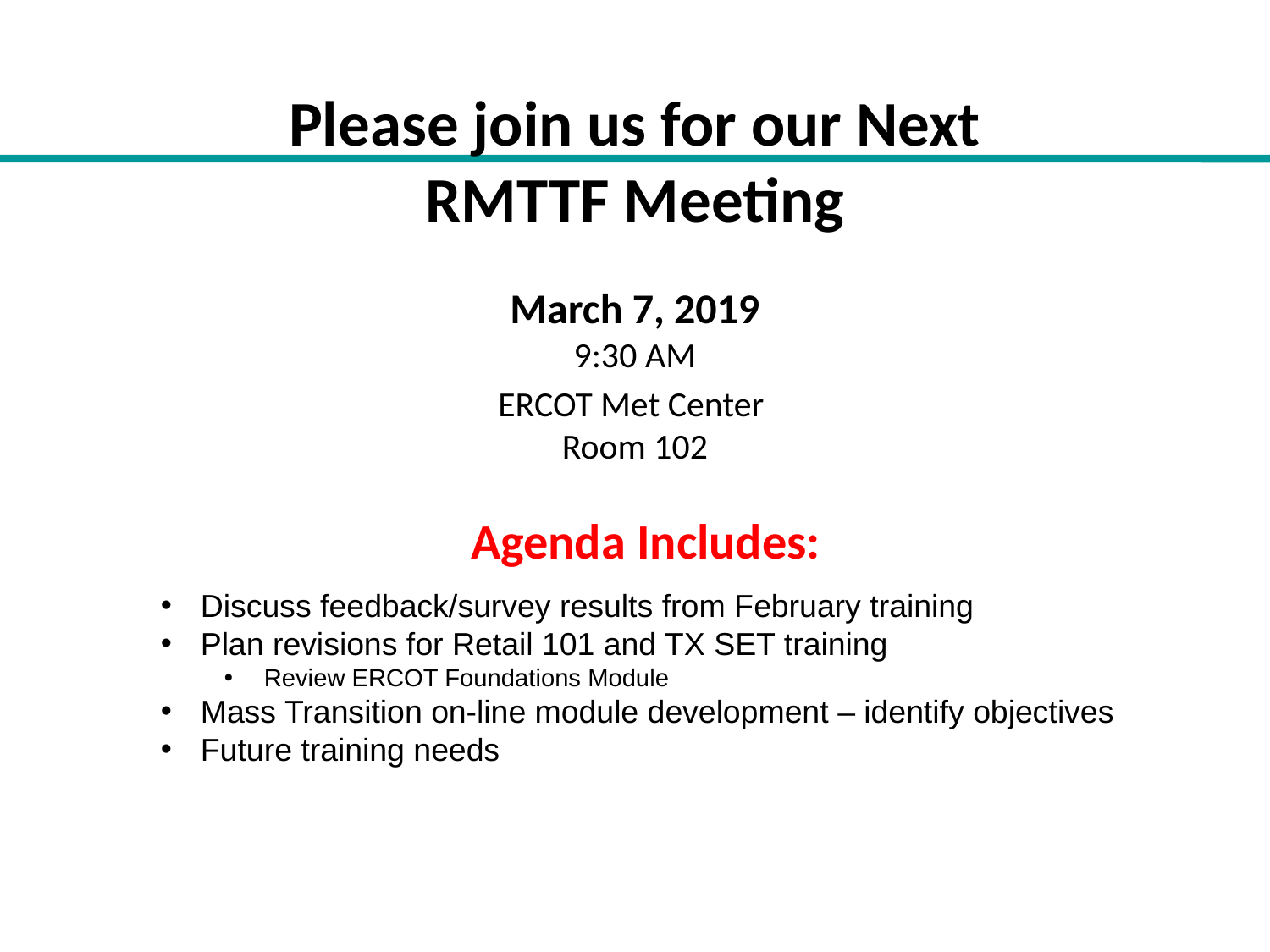

# Please join us for our Next RMTTF Meeting
March 7, 2019
9:30 AM
ERCOT Met Center
Room 102

Agenda Includes:

Discuss feedback/survey results from February training
Plan revisions for Retail 101 and TX SET training
Review ERCOT Foundations Module
Mass Transition on-line module development – identify objectives
Future training needs